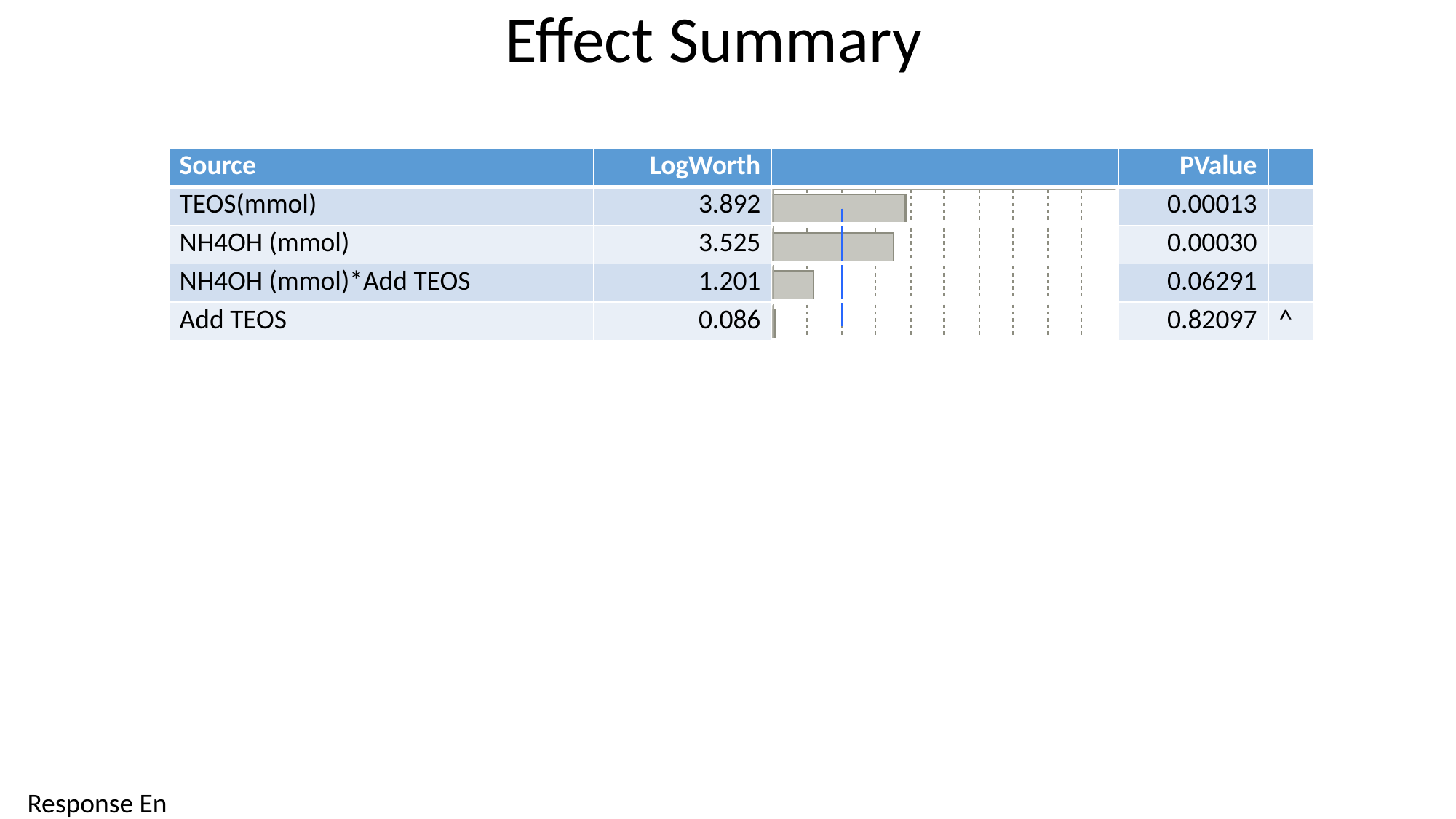

# Effect Summary
| Source | LogWorth |  | PValue |  |
| --- | --- | --- | --- | --- |
| TEOS(mmol) | 3.892 |  | 0.00013 |  |
| NH4OH (mmol) | 3.525 |  | 0.00030 |  |
| NH4OH (mmol)\*Add TEOS | 1.201 |  | 0.06291 |  |
| Add TEOS | 0.086 |  | 0.82097 | ^ |
Response En